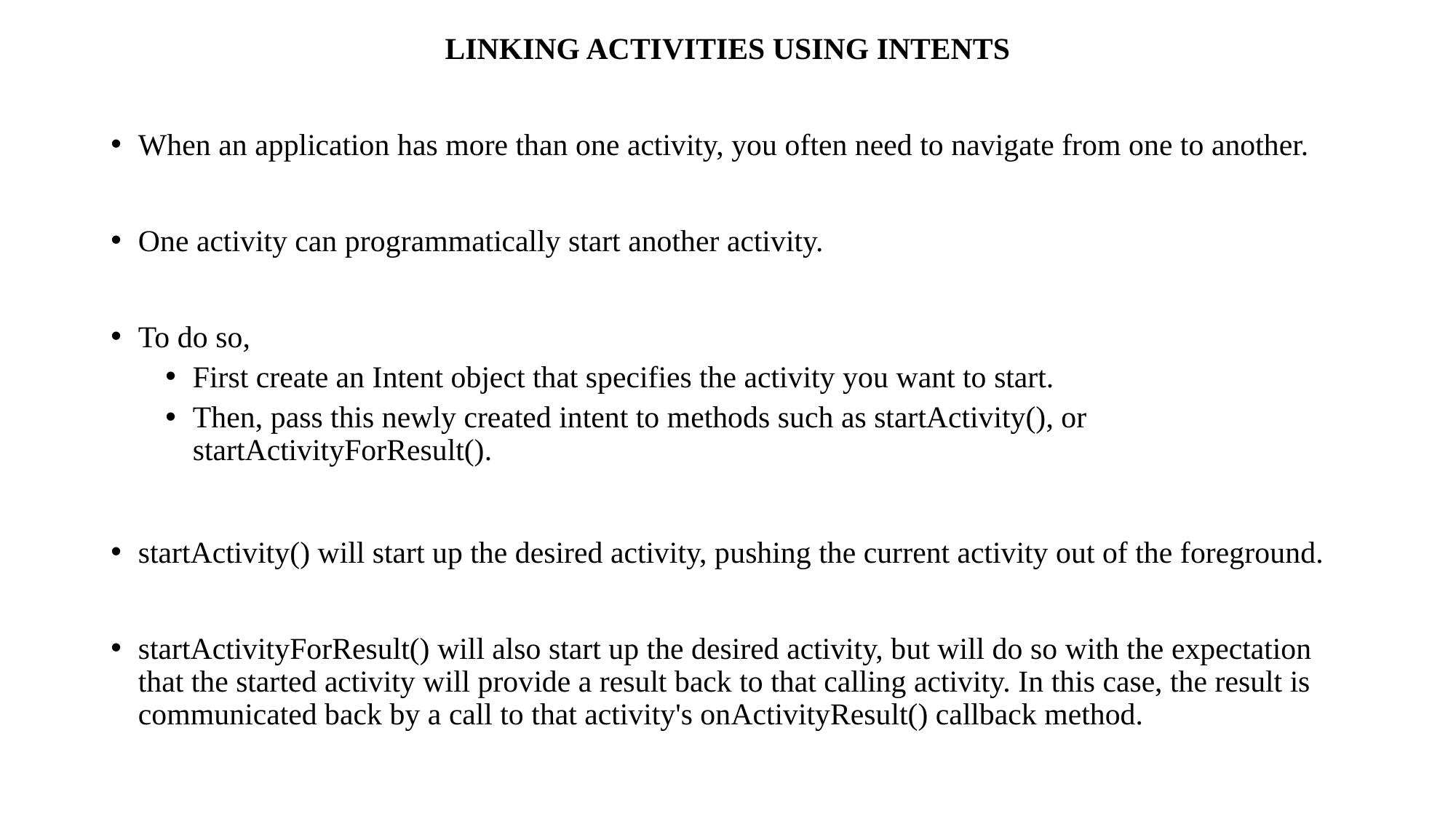

LINKING ACTIVITIES USING INTENTS

When an application has more than one activity, you often need to navigate from one to another.

One activity can programmatically start another activity.

To do so,
First create an Intent object that specifies the activity you want to start.
Then, pass this newly created intent to methods such as startActivity(), or startActivityForResult().

startActivity() will start up the desired activity, pushing the current activity out of the foreground.

startActivityForResult() will also start up the desired activity, but will do so with the expectation that the started activity will provide a result back to that calling activity. In this case, the result is communicated back by a call to that activity's onActivityResult() callback method.